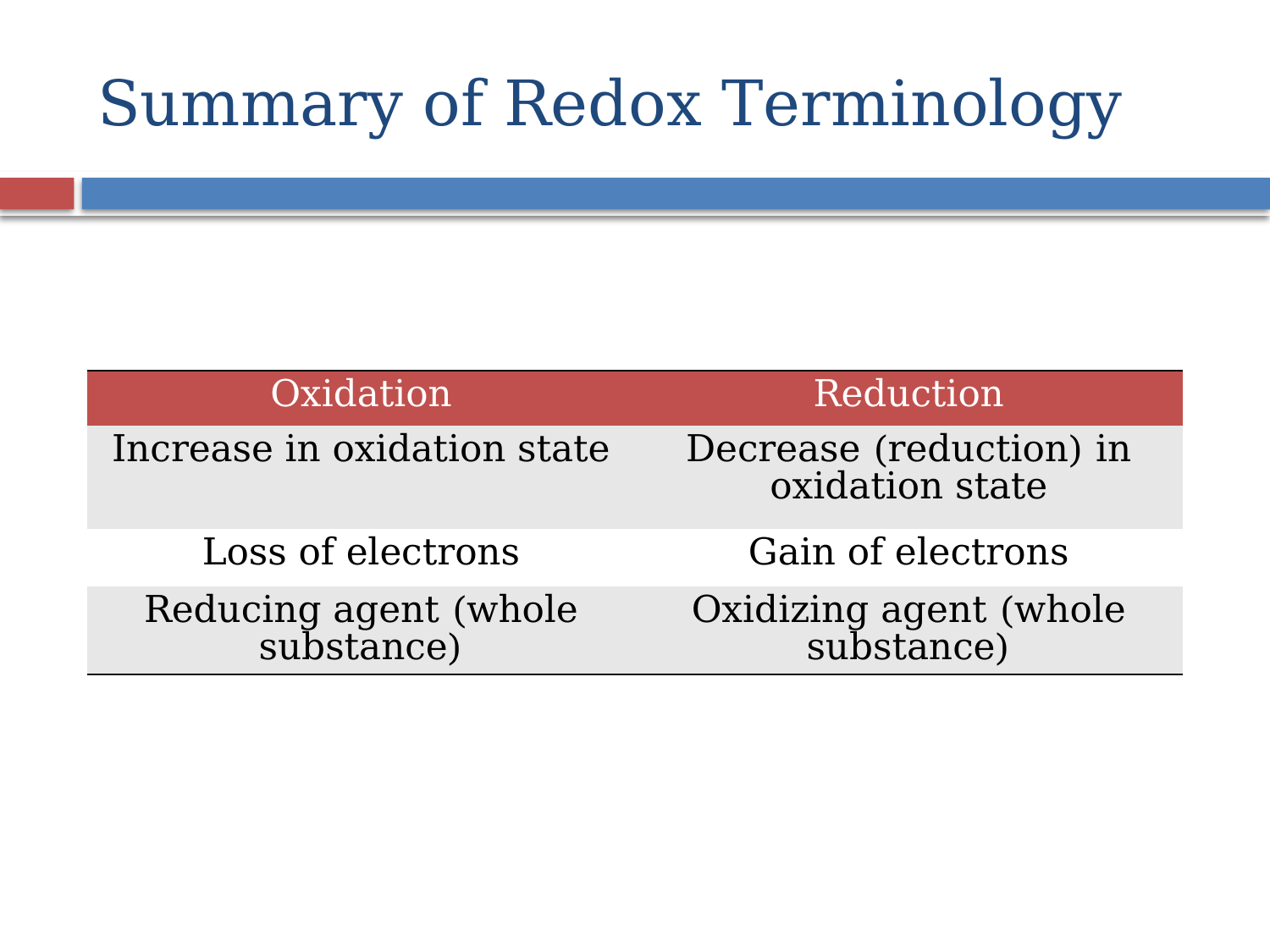

# Summary of Redox Terminology
| Oxidation | Reduction |
| --- | --- |
| Increase in oxidation state | Decrease (reduction) in oxidation state |
| Loss of electrons | Gain of electrons |
| Reducing agent (whole substance) | Oxidizing agent (whole substance) |